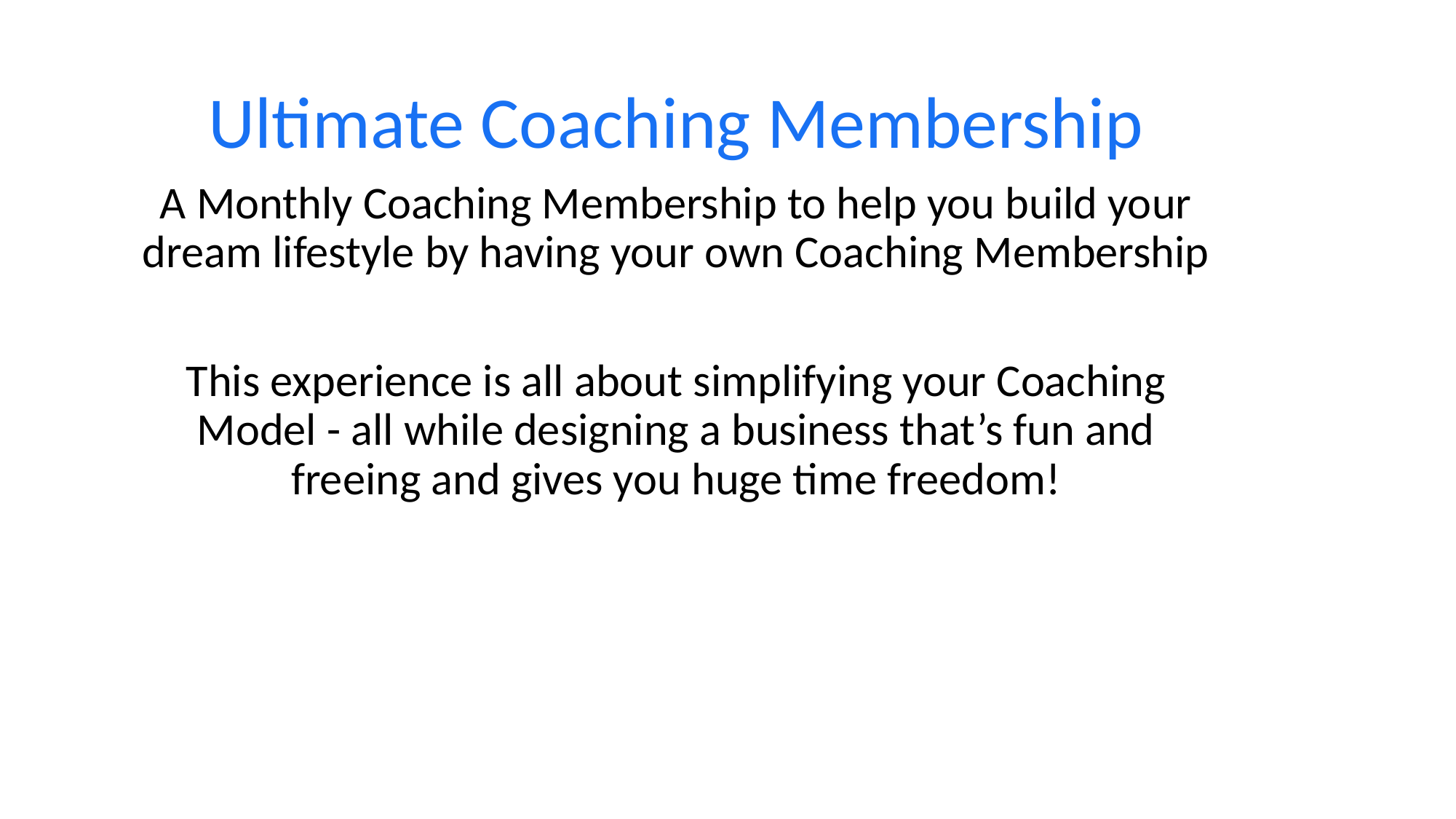

Ultimate Coaching Membership
A Monthly Coaching Membership to help you build your dream lifestyle by having your own Coaching Membership

This experience is all about simplifying your Coaching Model - all while designing a business that’s fun and freeing and gives you huge time freedom!